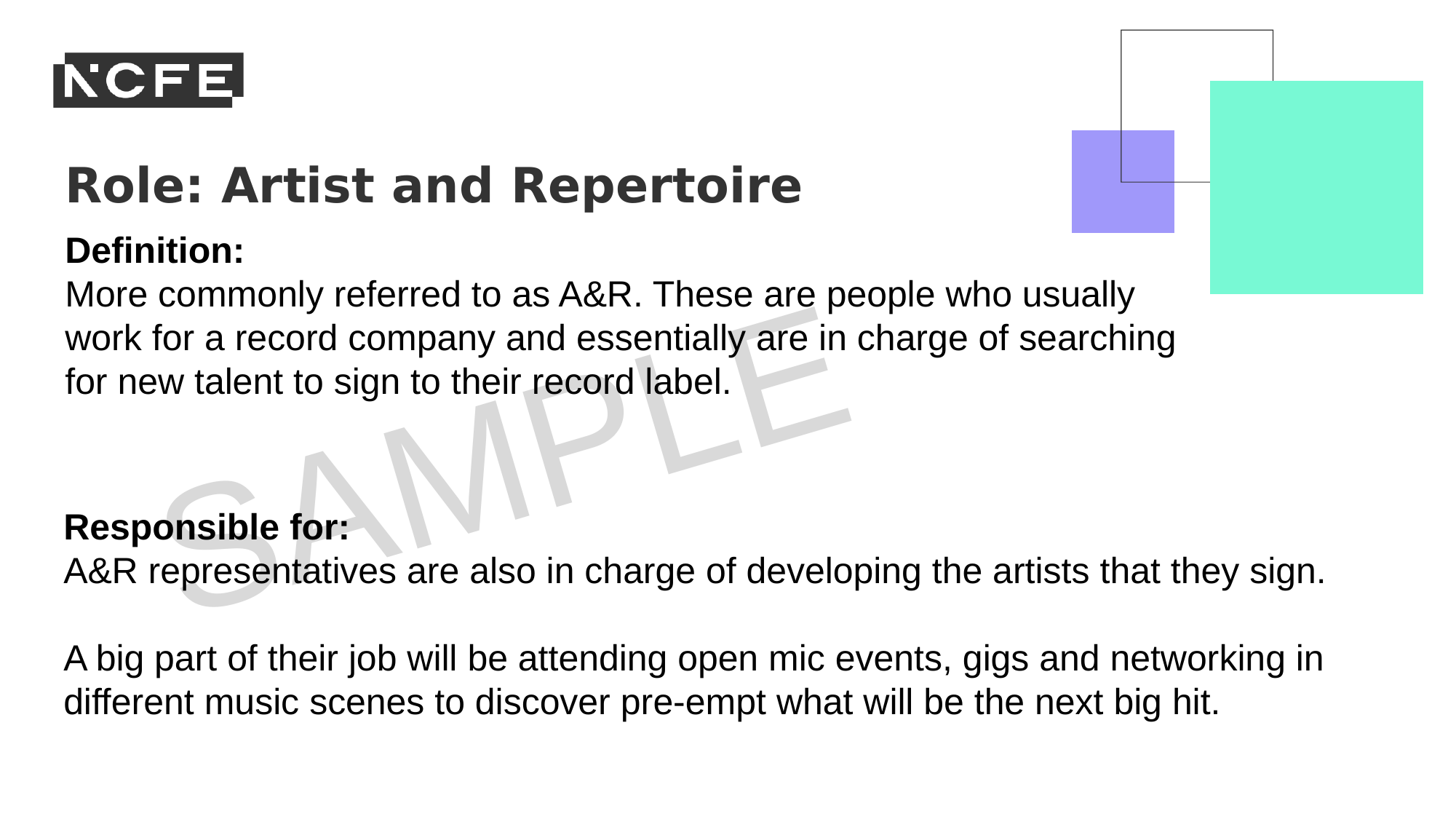

Role: Artist and Repertoire
Definition:
More commonly referred to as A&R. These are people who usually work for a record company and essentially are in charge of searching for new talent to sign to their record label.
Responsible for:
A&R representatives are also in charge of developing the artists that they sign.

A big part of their job will be attending open mic events, gigs and networking in different music scenes to discover pre-empt what will be the next big hit.